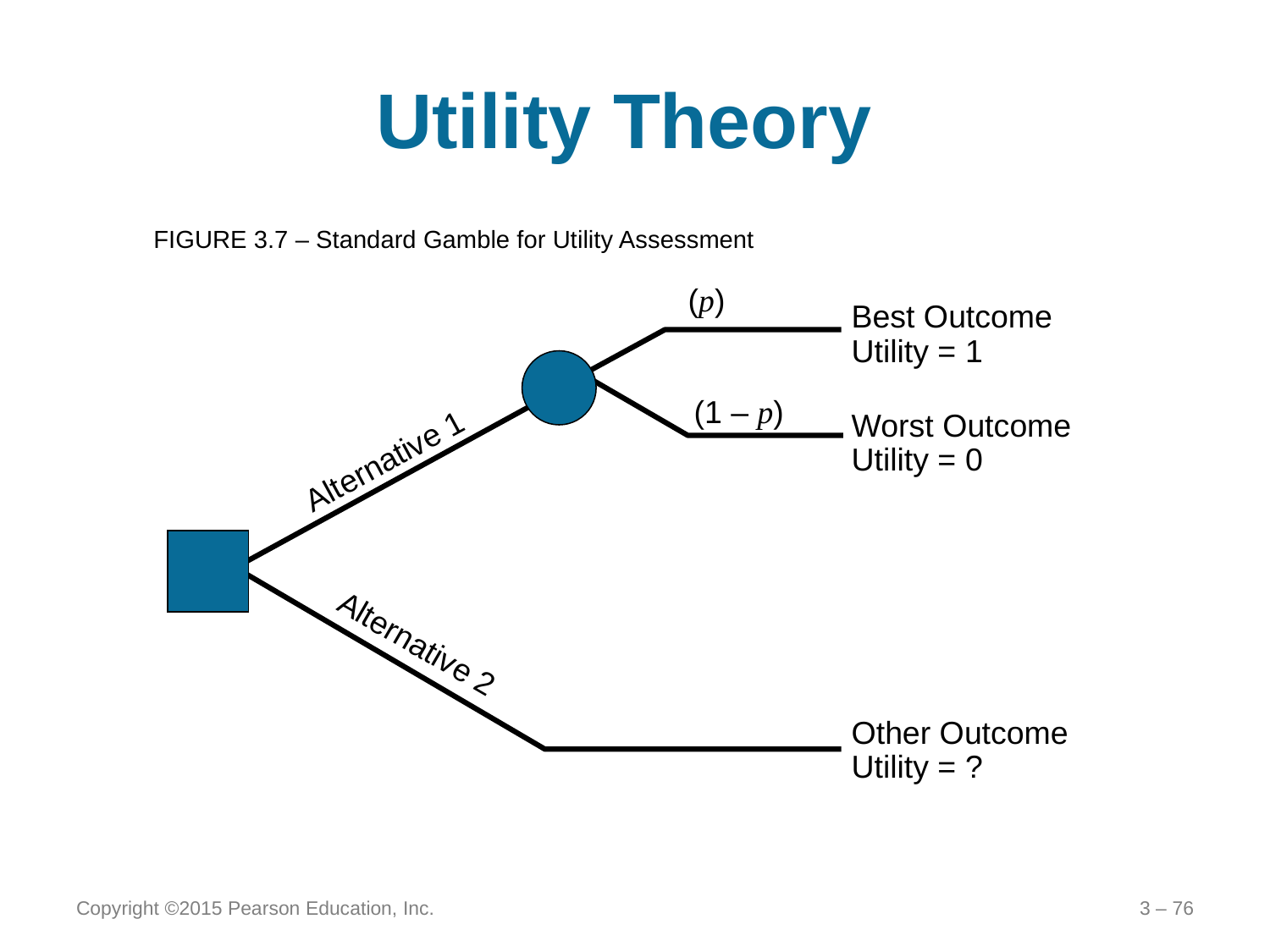

# Utility Theory
FIGURE 3.7 – Standard Gamble for Utility Assessment
(p)
Best Outcome
Utility = 1

(1 – p)

Worst Outcome
Utility = 0
Alternative 1

Alternative 2
Other Outcome
Utility = ?
Copyright ©2015 Pearson Education, Inc.
3 – 76